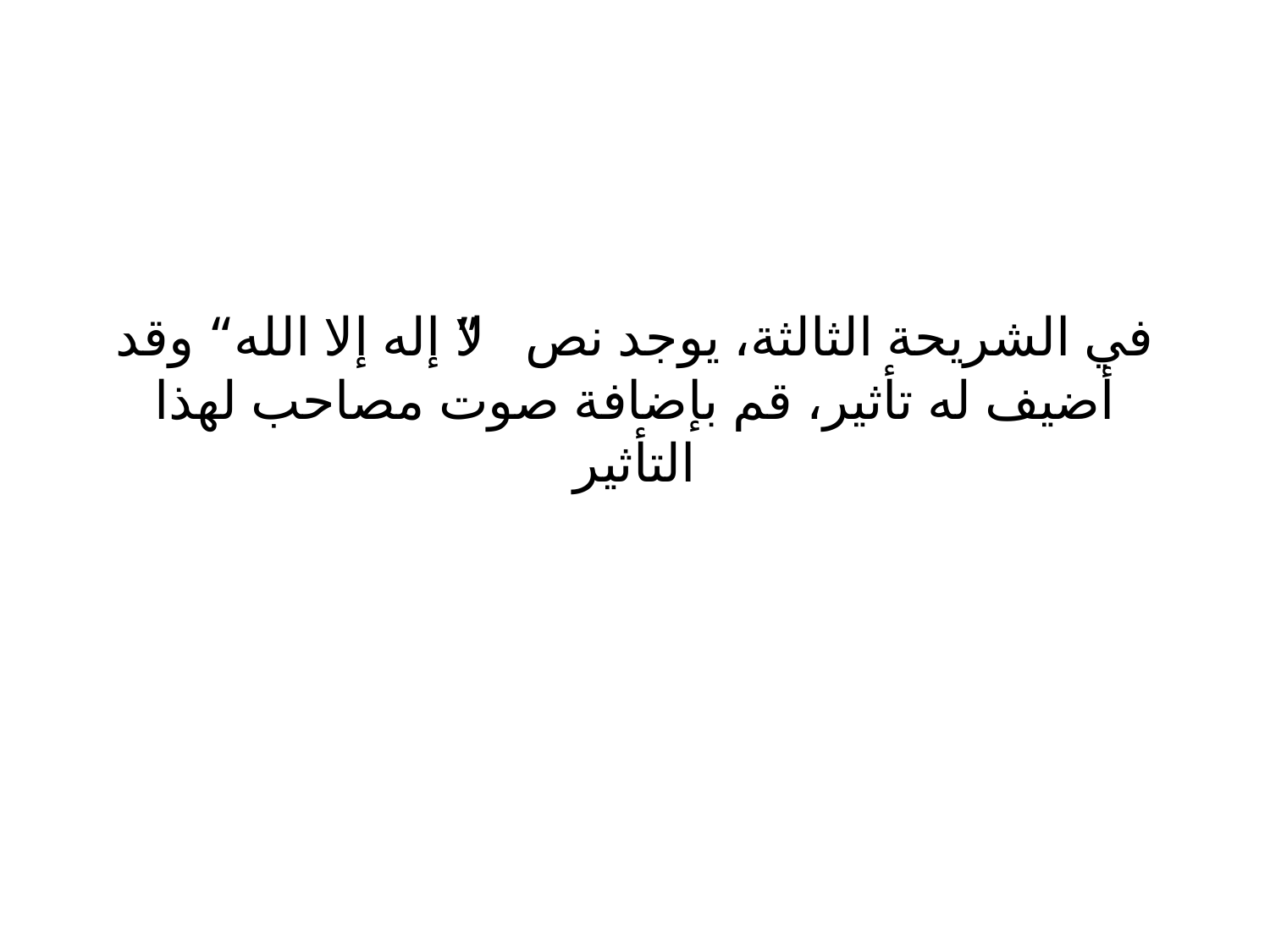

# في الشريحة الثالثة، يوجد نص ”لا إله إلا الله“ وقد أضيف له تأثير، قم بإضافة صوت مصاحب لهذا التأثير